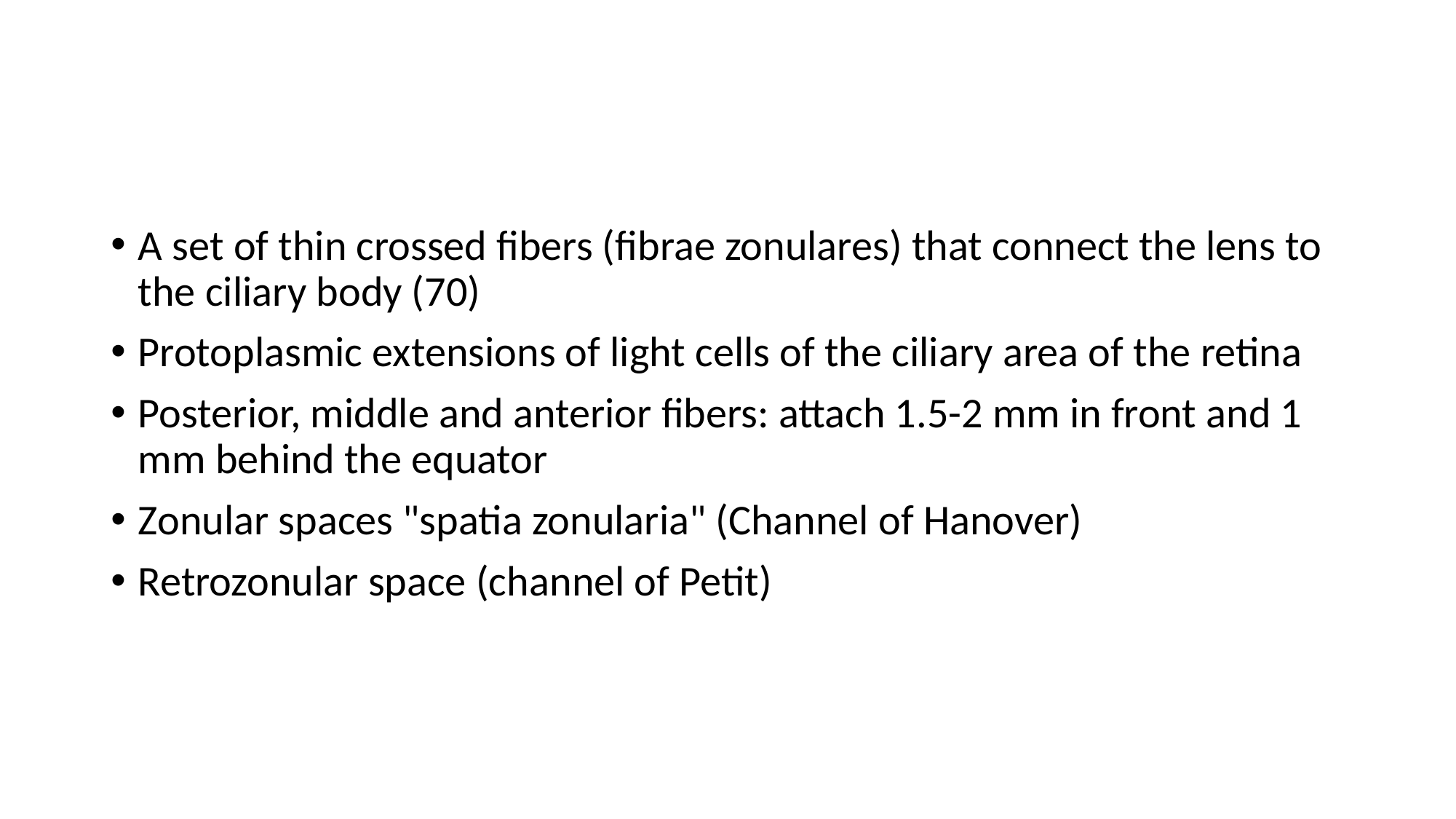

#
A set of thin crossed fibers (fibrae zonulares) that connect the lens to the ciliary body (70)
Protoplasmic extensions of light cells of the ciliary area of ​​the retina
Posterior, middle and anterior fibers: attach 1.5-2 mm in front and 1 mm behind the equator
Zonular spaces "spatia zonularia" (Channel of Hanover)
Retrozonular space (channel of Petit)